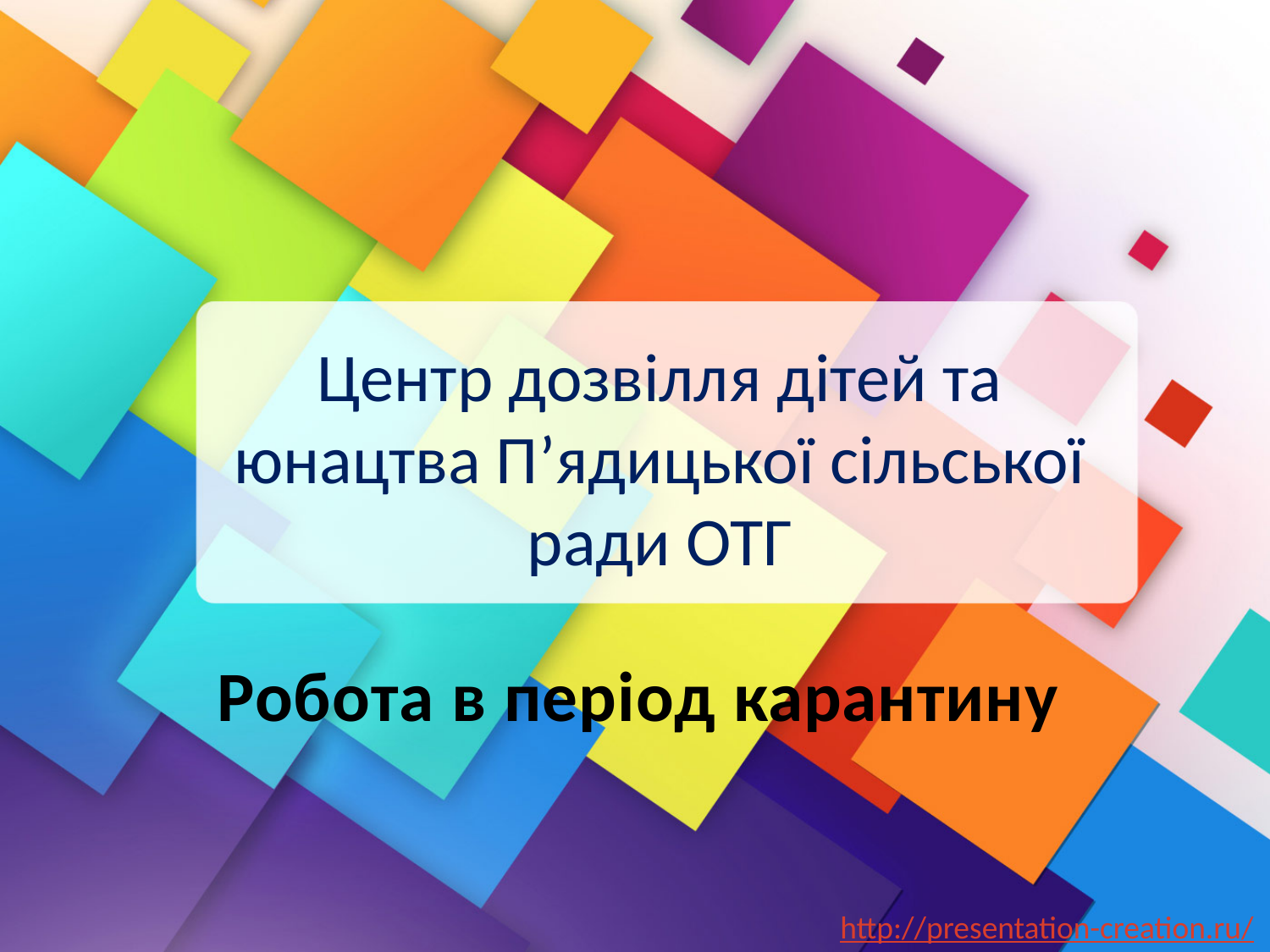

# Центр дозвілля дітей та юнацтва П’ядицької сільської ради ОТГ
Робота в період карантину